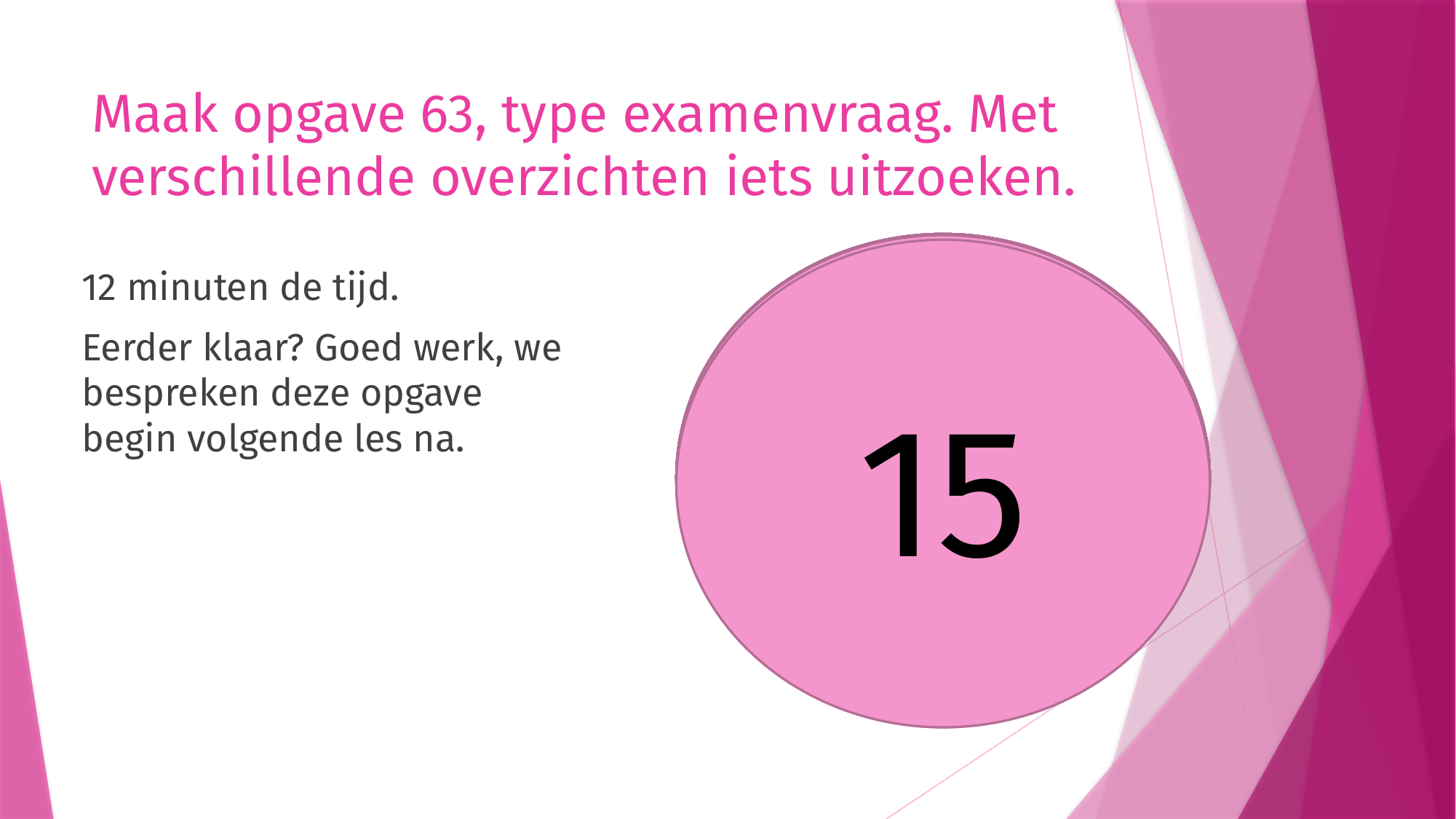

# Maak opgave 63, type examenvraag. Met verschillende overzichten iets uitzoeken.
10
9
8
5
6
7
4
3
1
2
14
13
11
15
12
12 minuten de tijd.
Eerder klaar? Goed werk, we bespreken deze opgave begin volgende les na.